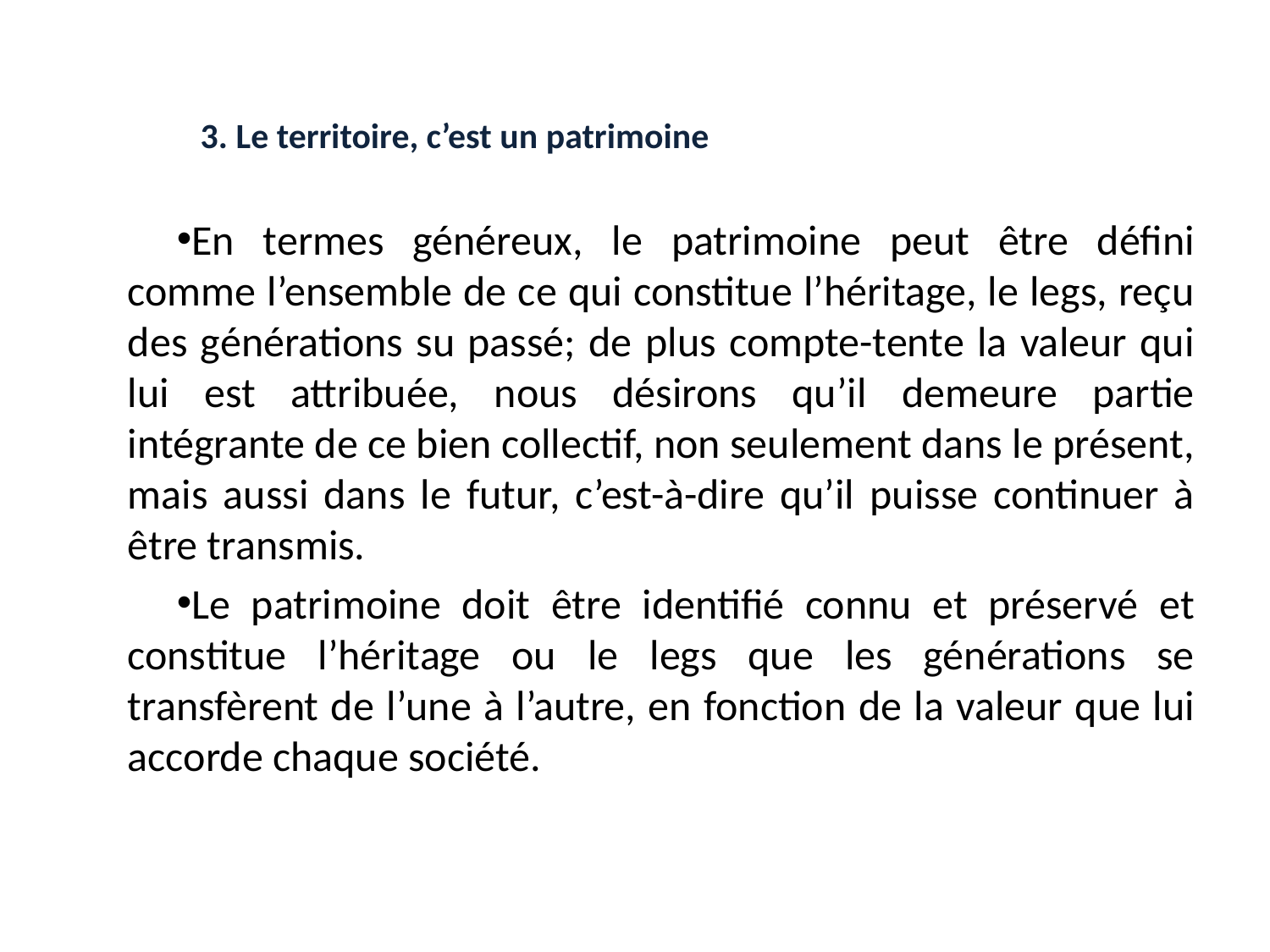

# 3. Le territoire, c’est un patrimoine
En termes généreux, le patrimoine peut être défini comme l’ensemble de ce qui constitue l’héritage, le legs, reçu des générations su passé; de plus compte-tente la valeur qui lui est attribuée, nous désirons qu’il demeure partie intégrante de ce bien collectif, non seulement dans le présent, mais aussi dans le futur, c’est-à-dire qu’il puisse continuer à être transmis.
Le patrimoine doit être identifié connu et préservé et constitue l’héritage ou le legs que les générations se transfèrent de l’une à l’autre, en fonction de la valeur que lui accorde chaque société.